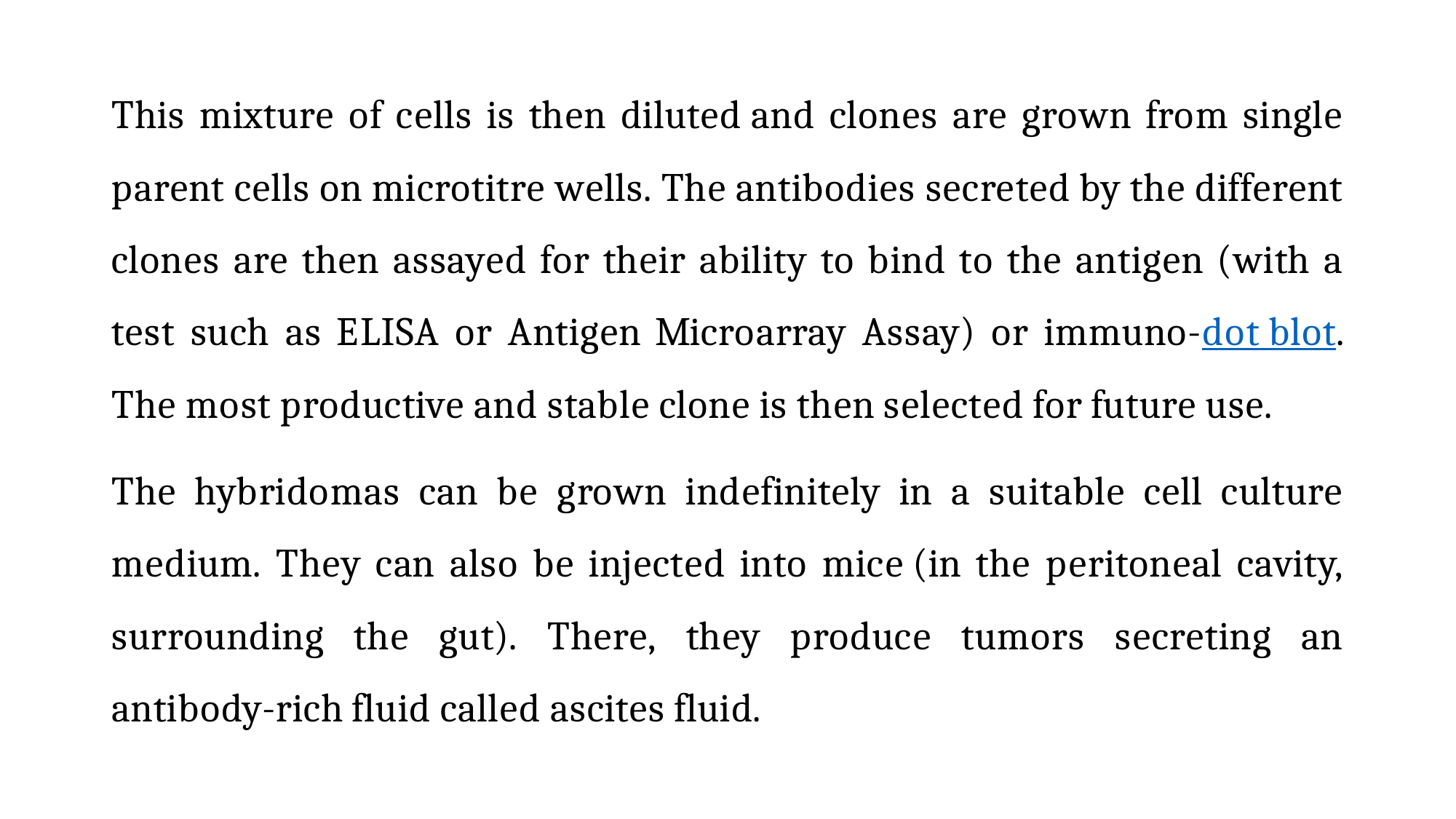

This mixture of cells is then diluted and clones are grown from single parent cells on microtitre wells. The antibodies secreted by the different clones are then assayed for their ability to bind to the antigen (with a test such as ELISA or Antigen Microarray Assay) or immuno-dot blot. The most productive and stable clone is then selected for future use.
The hybridomas can be grown indefinitely in a suitable cell culture medium. They can also be injected into mice (in the peritoneal cavity, surrounding the gut). There, they produce tumors secreting an antibody-rich fluid called ascites fluid.